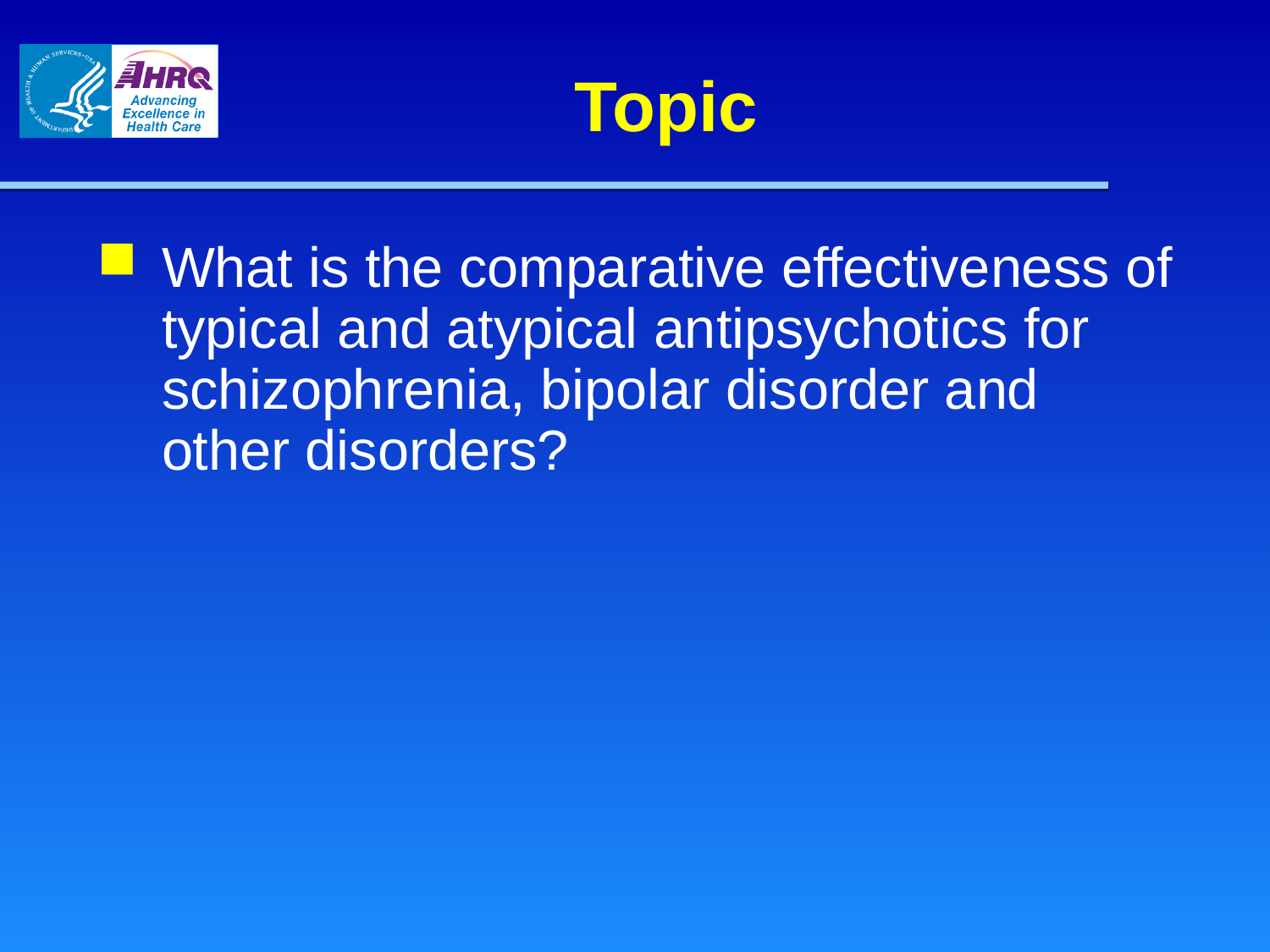

# Topic
What is the comparative effectiveness of typical and atypical antipsychotics for schizophrenia, bipolar disorder and other disorders?